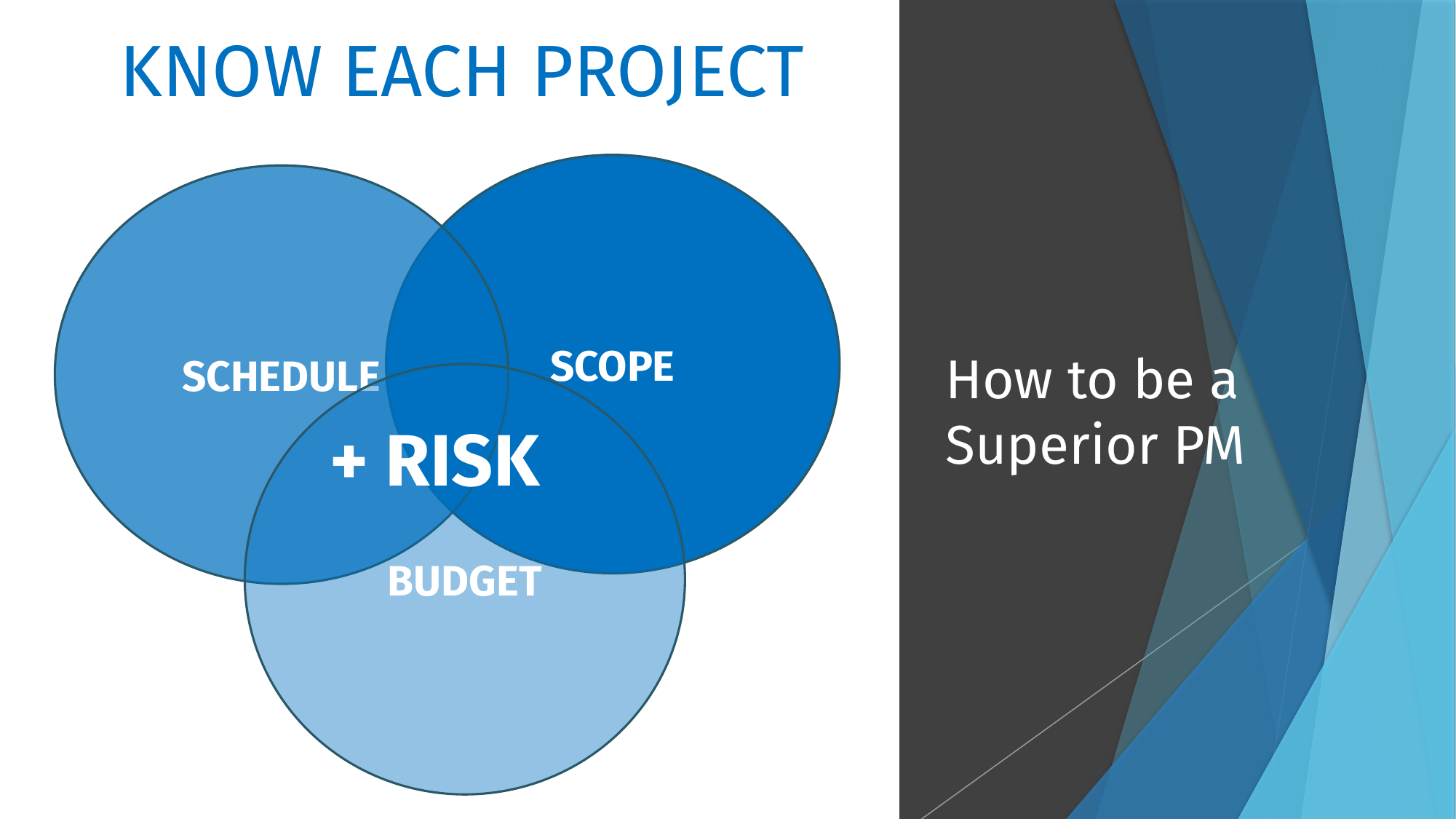

KNOW EACH PROJECT
# How to be a Superior PM
SCOPE
SCHEDULE
BUDGET

+ RISK